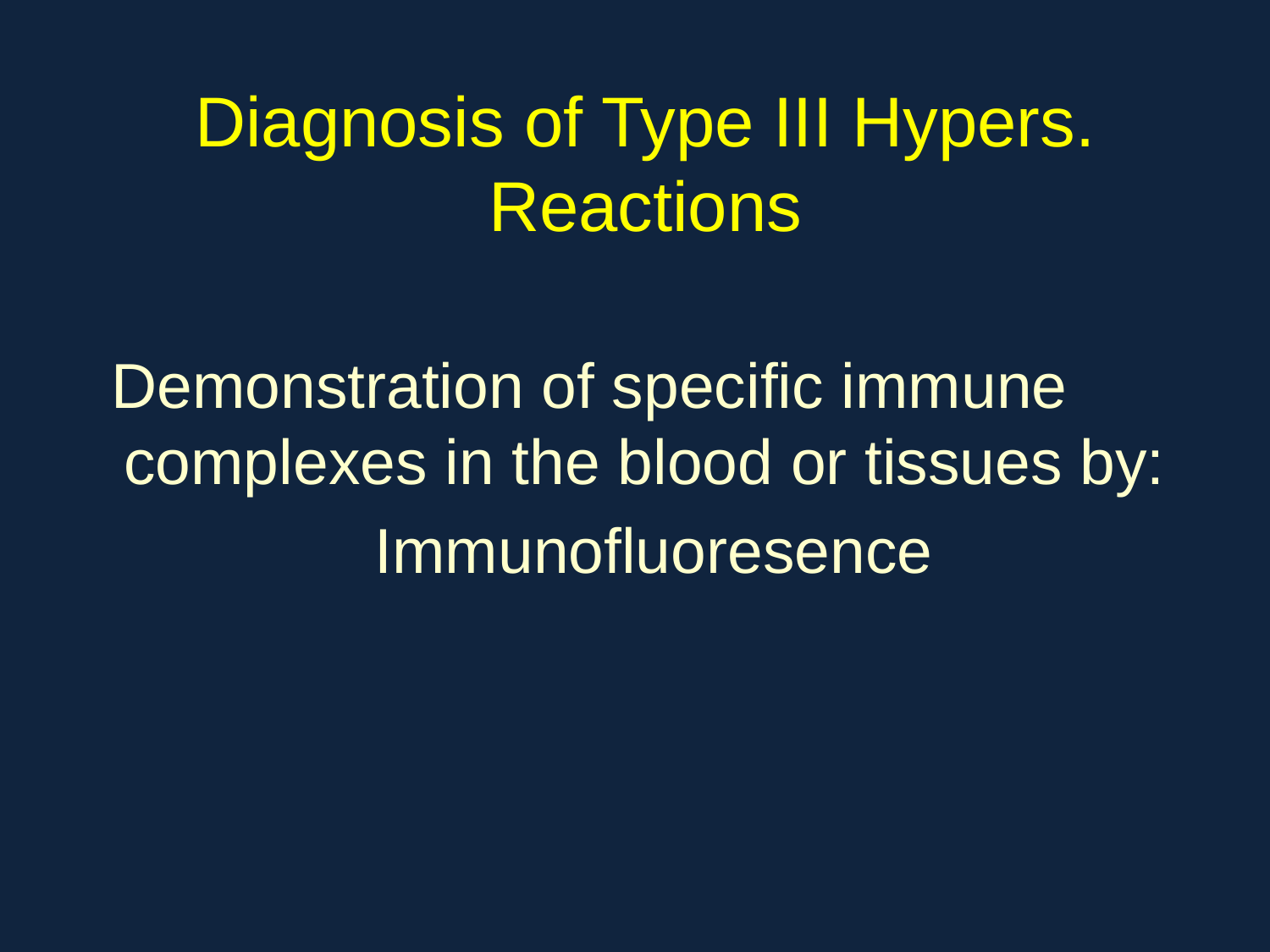

# Diagnosis of Type III Hypers. Reactions
  Demonstration of specific immune complexes in the blood or tissues by:
                 Immunofluoresence